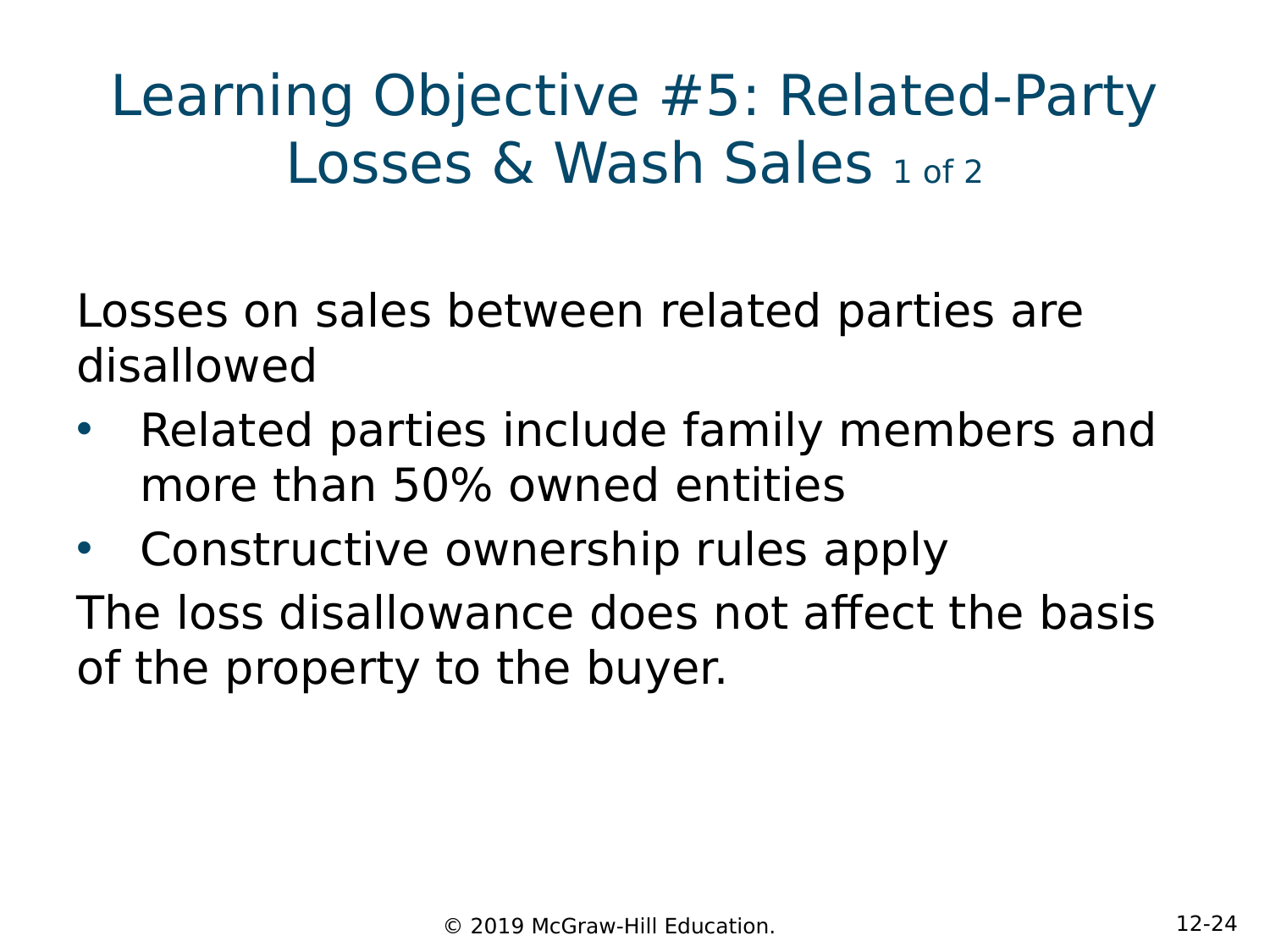

# Learning Objective #5: Related-Party Losses & Wash Sales 1 of 2
Losses on sales between related parties are disallowed
Related parties include family members and more than 50% owned entities
Constructive ownership rules apply
The loss disallowance does not affect the basis of the property to the buyer.